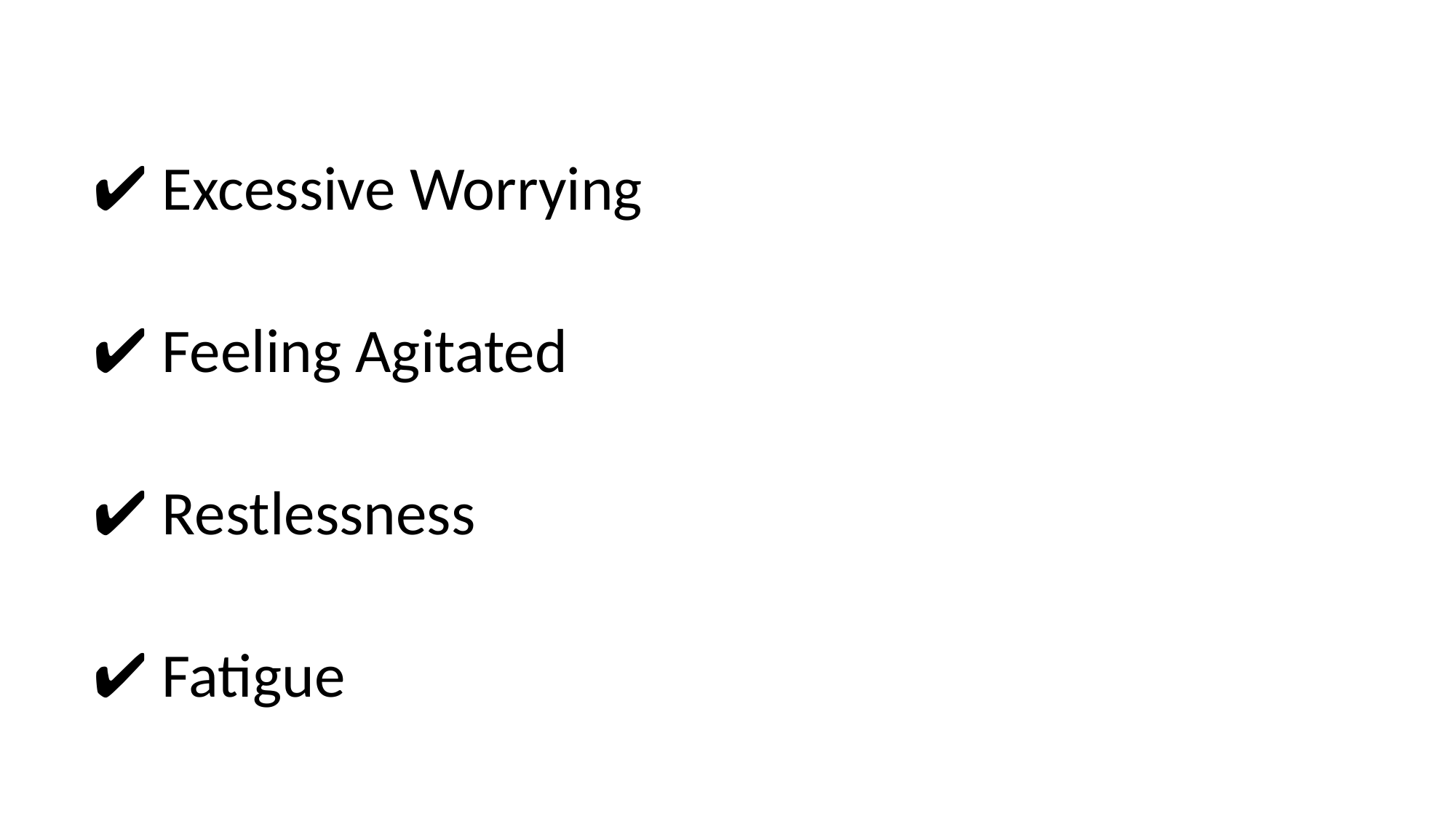

✔ Excessive Worrying

✔ Feeling Agitated

✔ Restlessness

✔ Fatigue